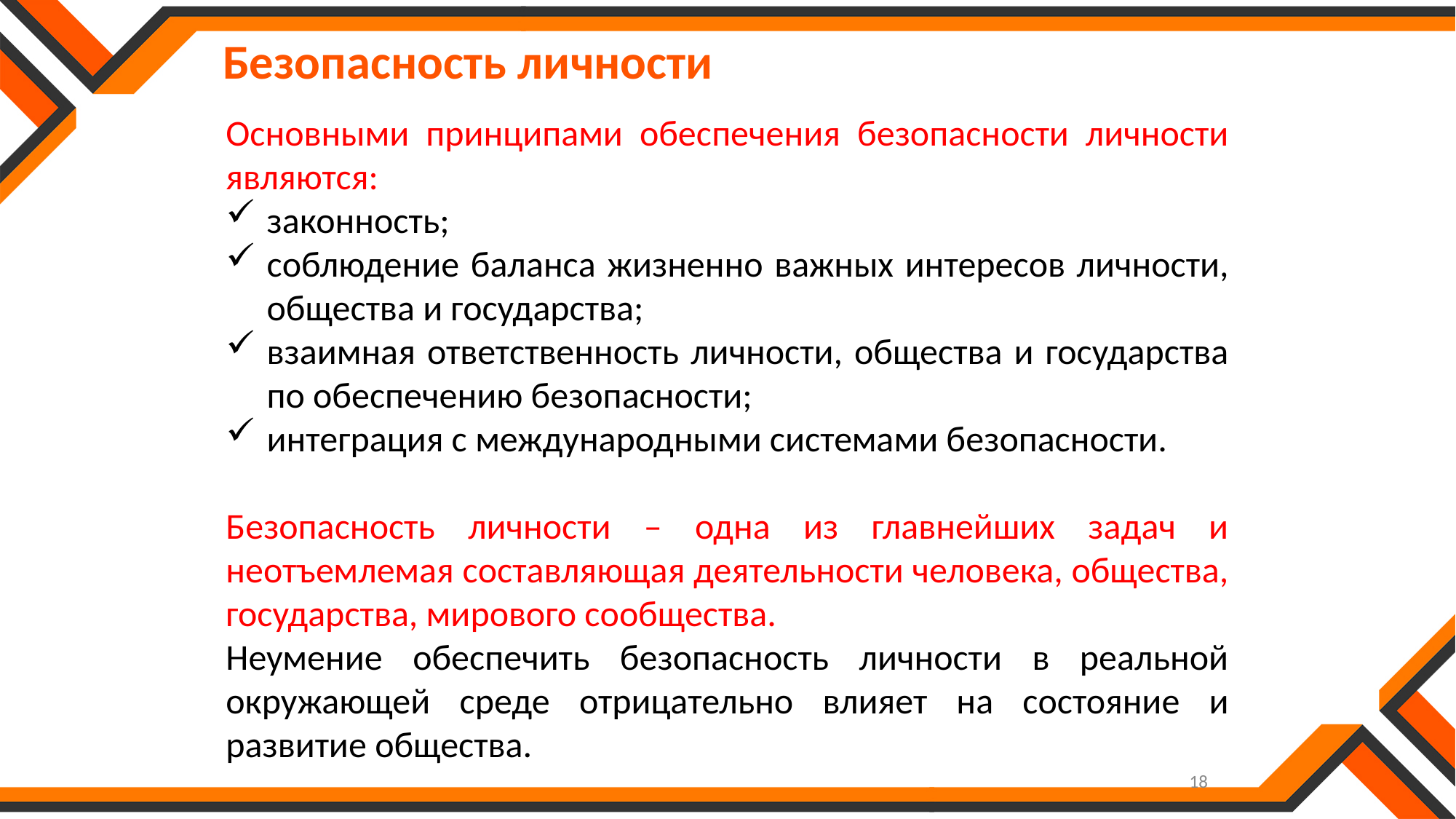

Безопасность личности
Основными принципами обеспечения безопасности личности являются:
законность;
соблюдение баланса жизненно важных интересов личности, общества и государства;
взаимная ответственность личности, общества и государства по обеспечению безопасности;
интеграция с международными системами безопасности.

Безопасность личности – одна из главнейших задач и неотъемлемая составляющая деятельности человека, общества, государства, мирового сообщества.
Неумение обеспечить безопасность личности в реальной окружающей среде отрицательно влияет на состояние и развитие общества.

18